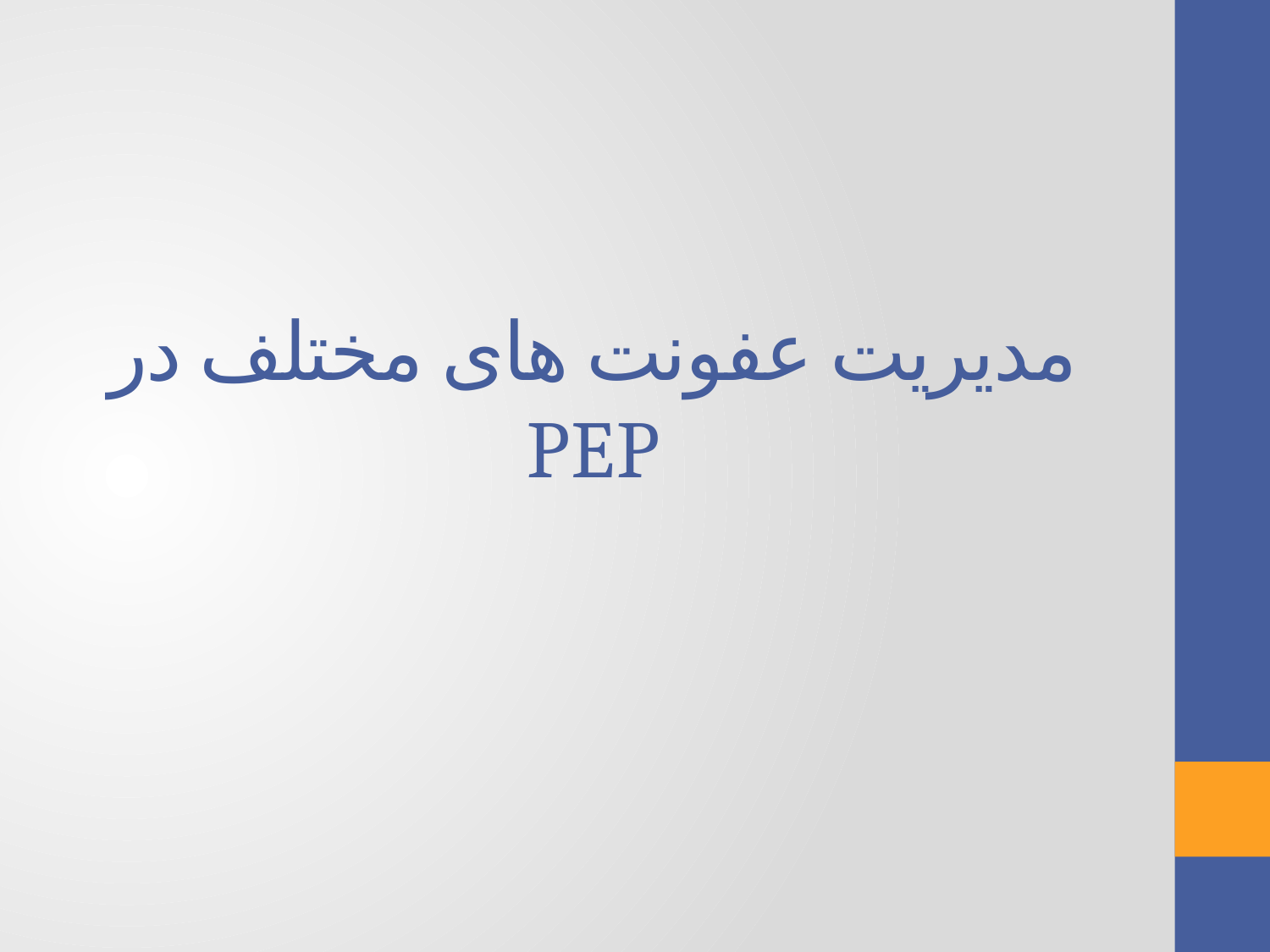

# مدیریت عفونت های مختلف در PEP